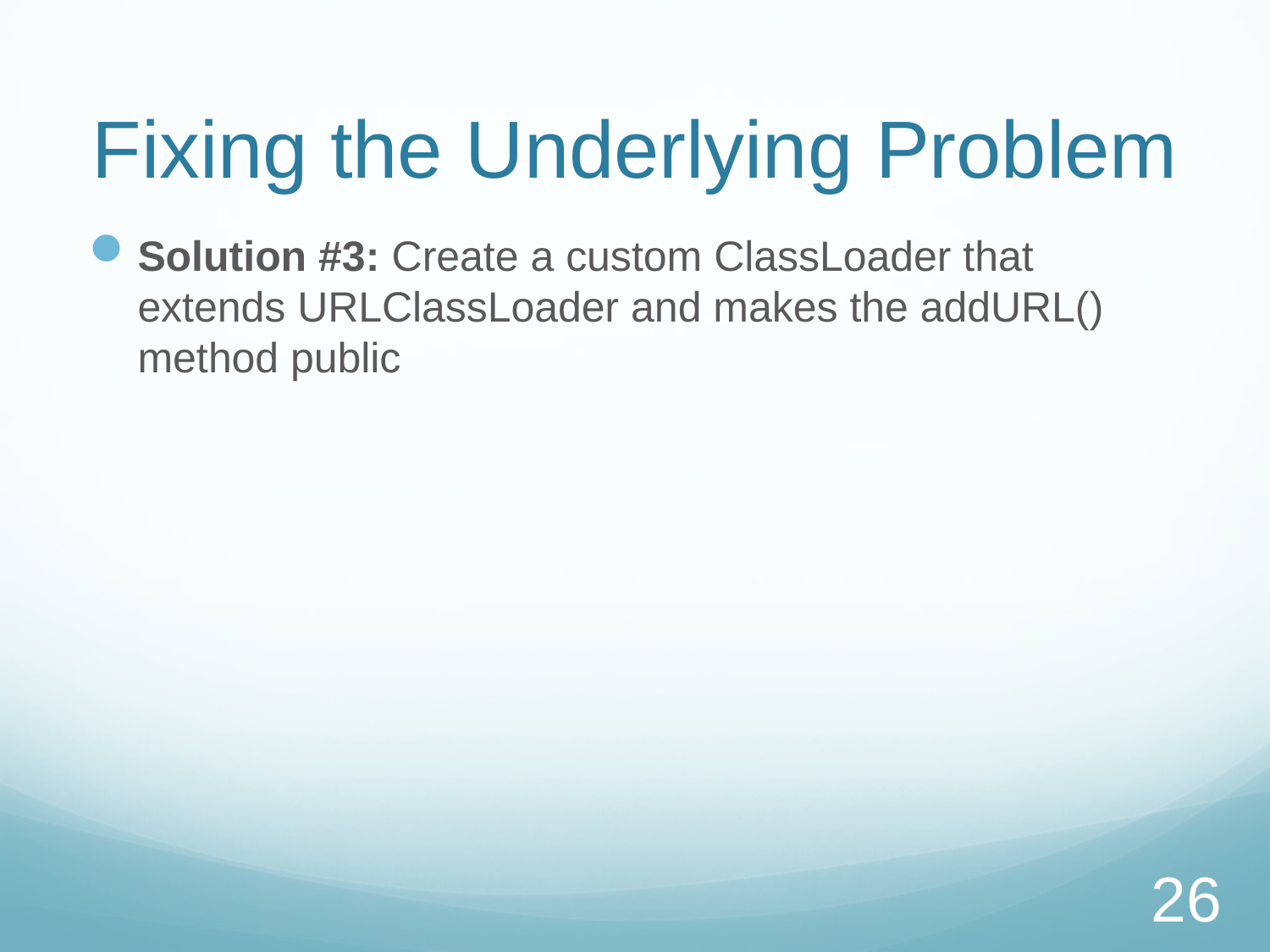

# Fixing the Underlying Problem
Solution #3: Create a custom ClassLoader that extends URLClassLoader and makes the addURL() method public
26